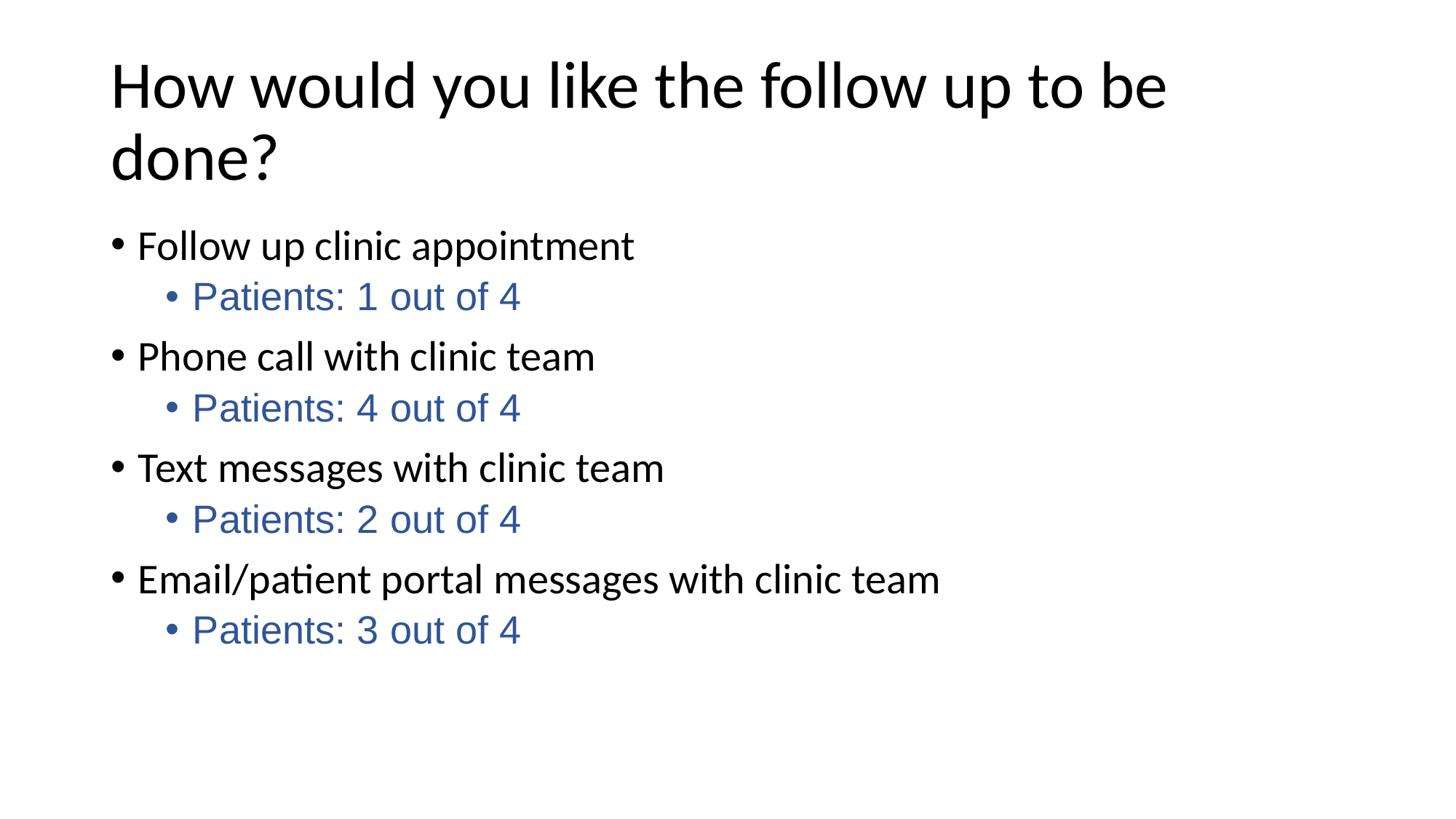

# How would you like the follow up to be done?
Follow up clinic appointment
Patients: 1 out of 4
Phone call with clinic team
Patients: 4 out of 4
Text messages with clinic team
Patients: 2 out of 4
Email/patient portal messages with clinic team
Patients: 3 out of 4